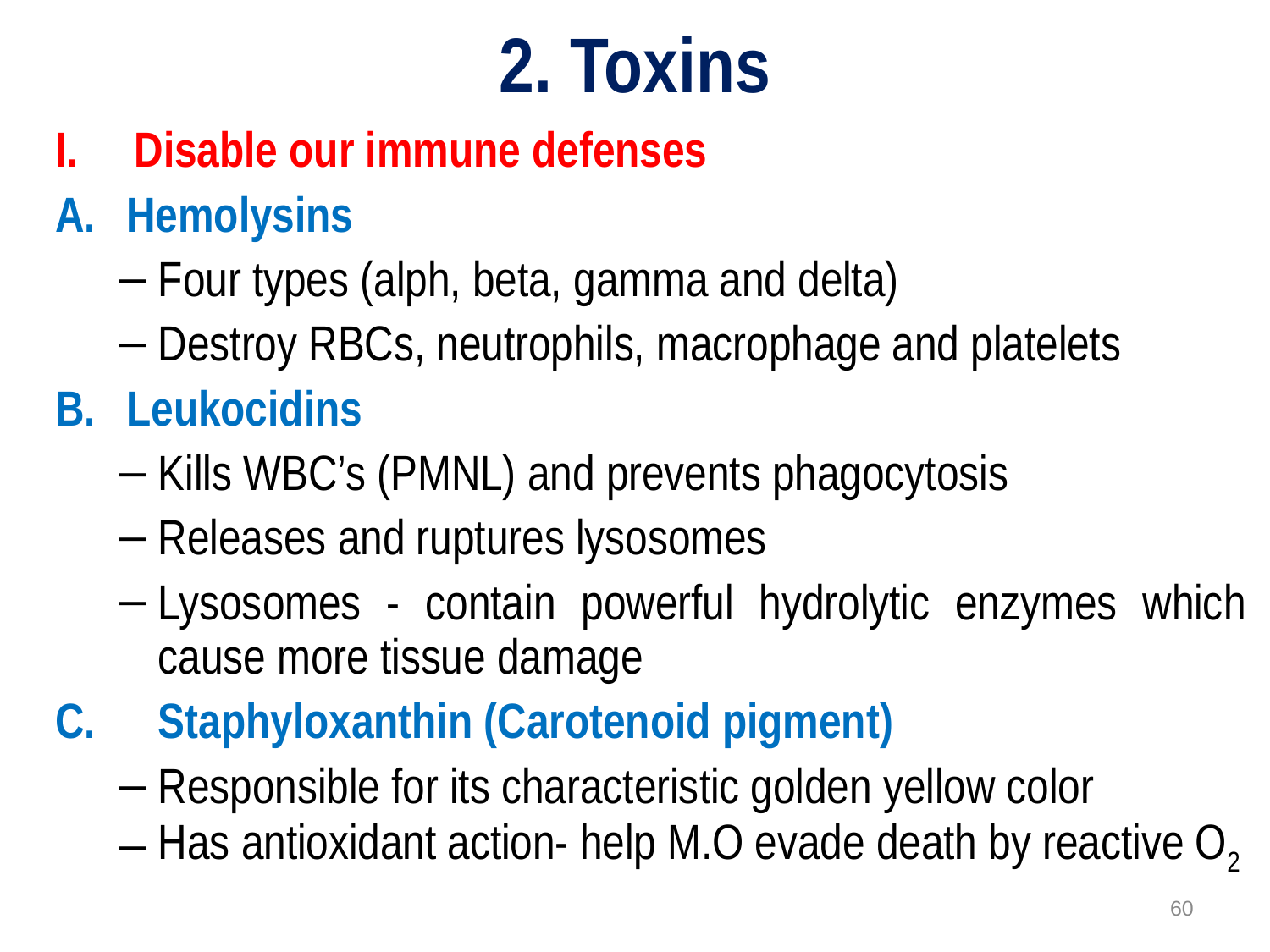

# 2. Toxins
Disable our immune defenses
Hemolysins
Four types (alph, beta, gamma and delta)
Destroy RBCs, neutrophils, macrophage and platelets
Leukocidins
Kills WBC’s (PMNL) and prevents phagocytosis
Releases and ruptures lysosomes
Lysosomes - contain powerful hydrolytic enzymes which cause more tissue damage
Staphyloxanthin (Carotenoid pigment)
Responsible for its characteristic golden yellow color
Has antioxidant action- help M.O evade death by reactive O2

60